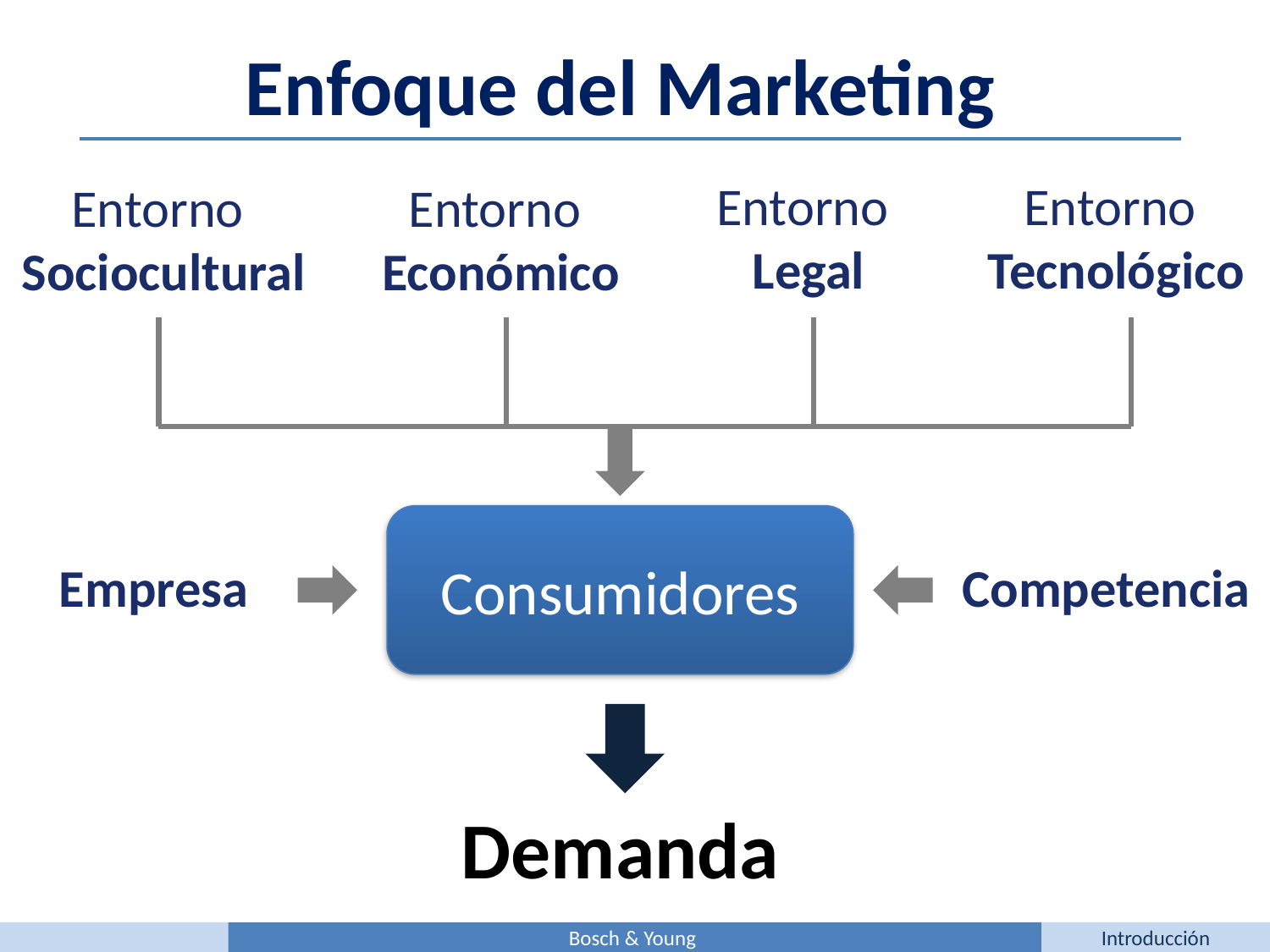

Enfoque del Marketing
Entorno
Legal
Entorno
Tecnológico
Entorno
Sociocultural
Entorno
Económico

Consumidores
Empresa
Competencia

Demanda

Bosch & Young
Introducción